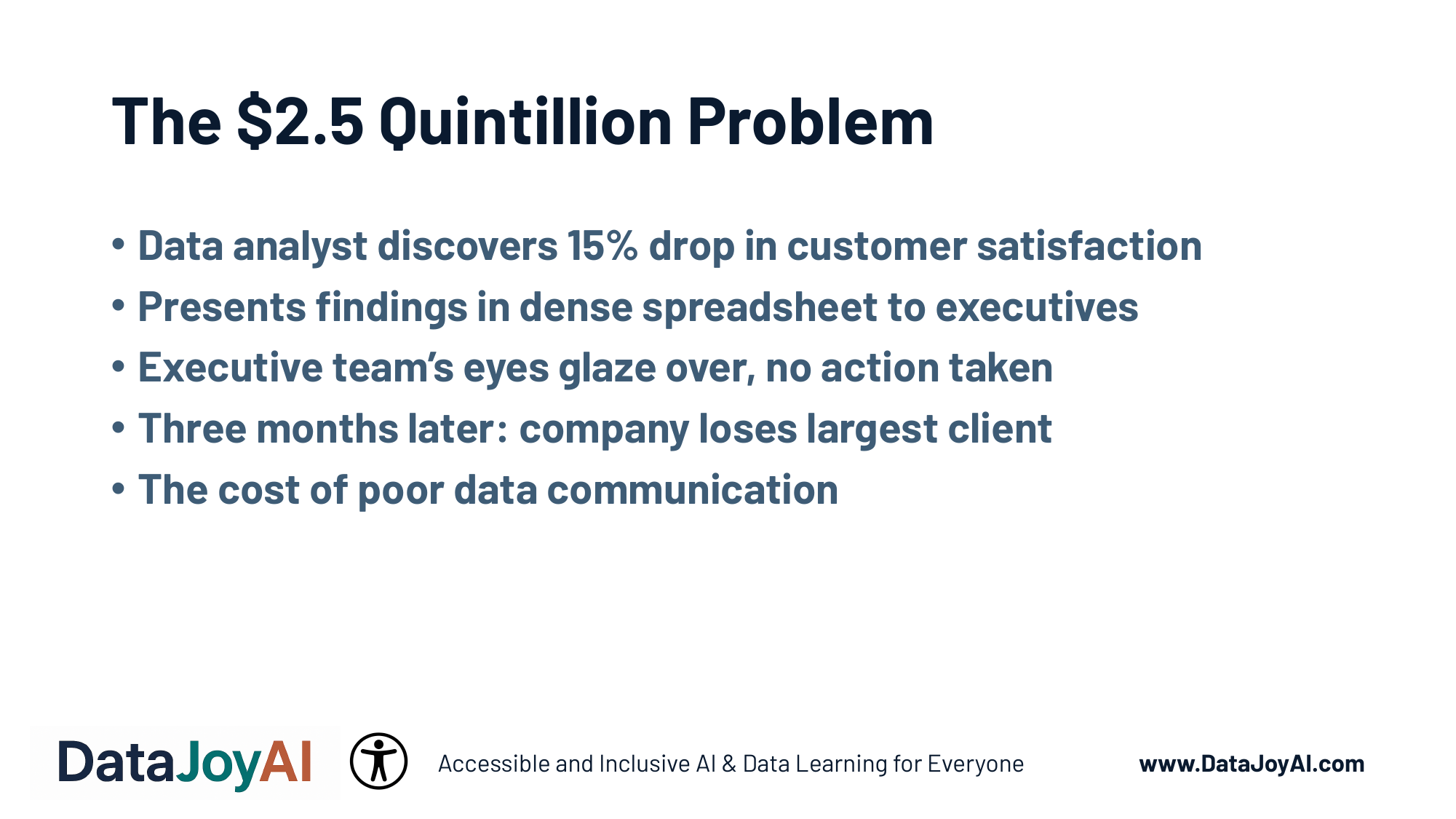

# The $2.5 Quintillion Problem
Data analyst discovers 15% drop in customer satisfaction
Presents findings in dense spreadsheet to executives
Executive team’s eyes glaze over, no action taken
Three months later: company loses largest client
The cost of poor data communication